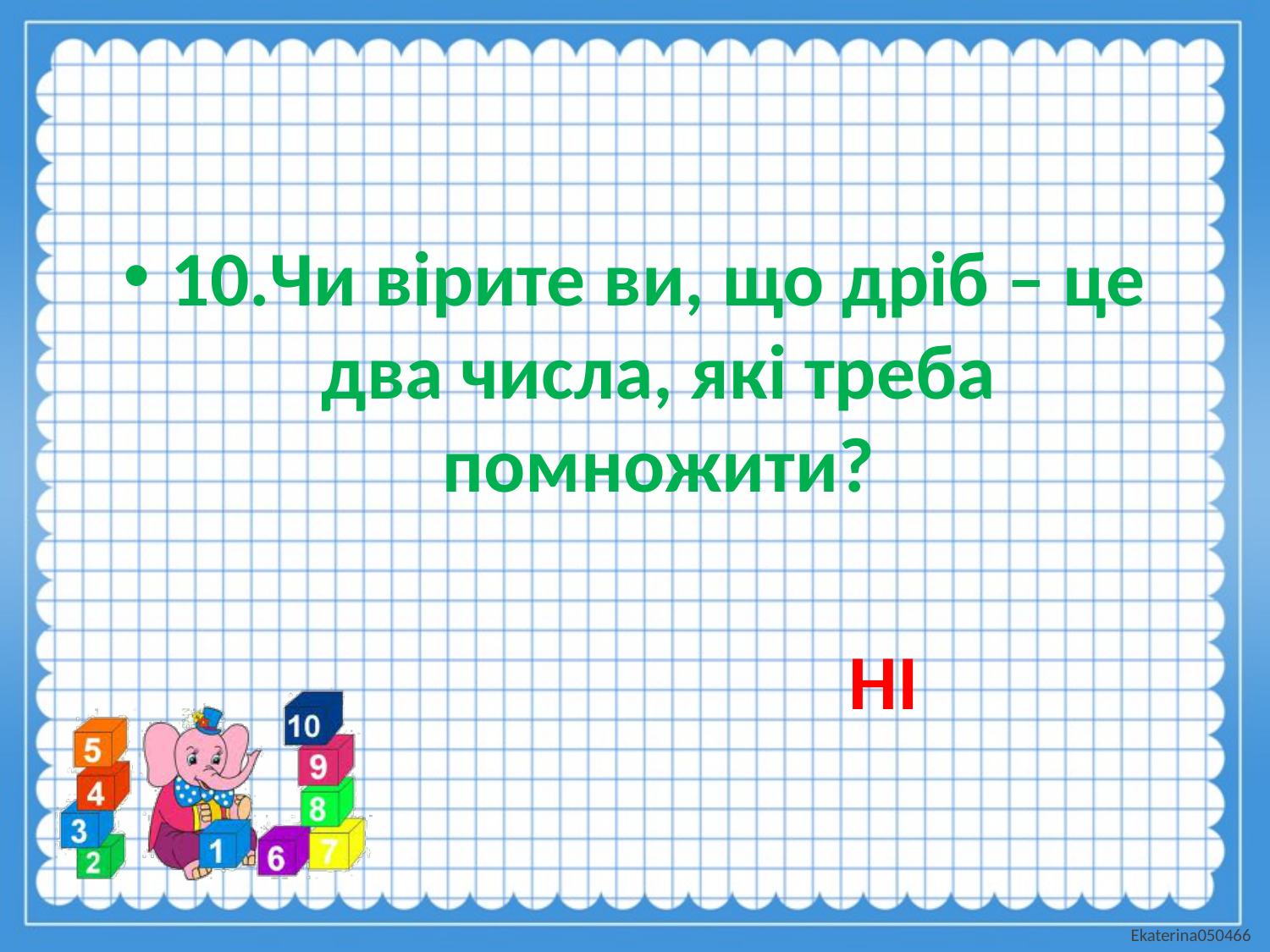

10.Чи вірите ви, що дріб – це два числа, які треба помножити?

                                            НІ